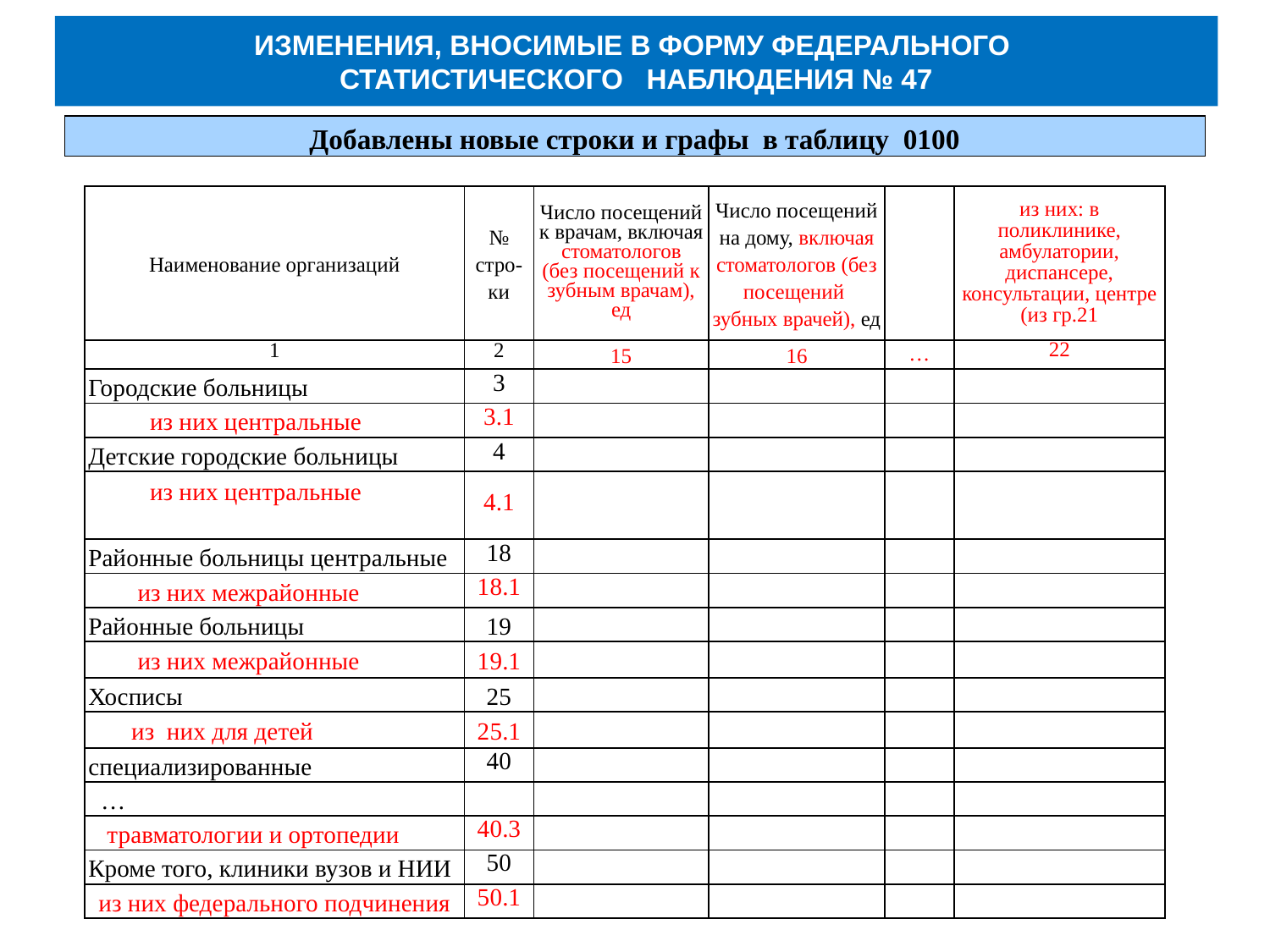

ИЗМЕНЕНИЯ, ВНОСИМЫЕ В ФОРМУ ФЕДЕРАЛЬНОГО
СТАТИСТИЧЕСКОГО   НАБЛЮДЕНИЯ № 47

Добавлены новые строки и графы  в таблицу  0100

| Наименование организаций | № стро-ки | Число посещений к врачам, включая стоматологов (без посещений к зубным врачам), ед | Число посещений на дому, включая стоматологов (без посещений зубных врачей), ед |  | из них: в поликлинике, амбулатории, диспансере, консультации, центре (из гр.21 |
| --- | --- | --- | --- | --- | --- |
| 1 | 2 | 15 | 16 | … | 22 |
| Городские больницы | 3 |  |  |  |  |
| из них центральные | 3.1 |  |  |  |  |
| Детские городские больницы | 4 |  |  |  |  |
| из них центральные | 4.1 |  |  |  |  |
| Районные больницы центральные | 18 |  |  |  |  |
| из них межрайонные | 18.1 |  |  |  |  |
| Районные больницы | 19 |  |  |  |  |
| из них межрайонные | 19.1 |  |  |  |  |
| Хосписы | 25 |  |  |  |  |
| из них для детей | 25.1 |  |  |  |  |
| специализированные | 40 |  |  |  |  |
| … |  |  |  |  |  |
| травматологии и ортопедии | 40.3 |  |  |  |  |
| Кроме того, клиники вузов и НИИ | 50 |  |  |  |  |
| из них федерального подчинения | 50.1 |  |  |  |  |

РОССИЯ 2023